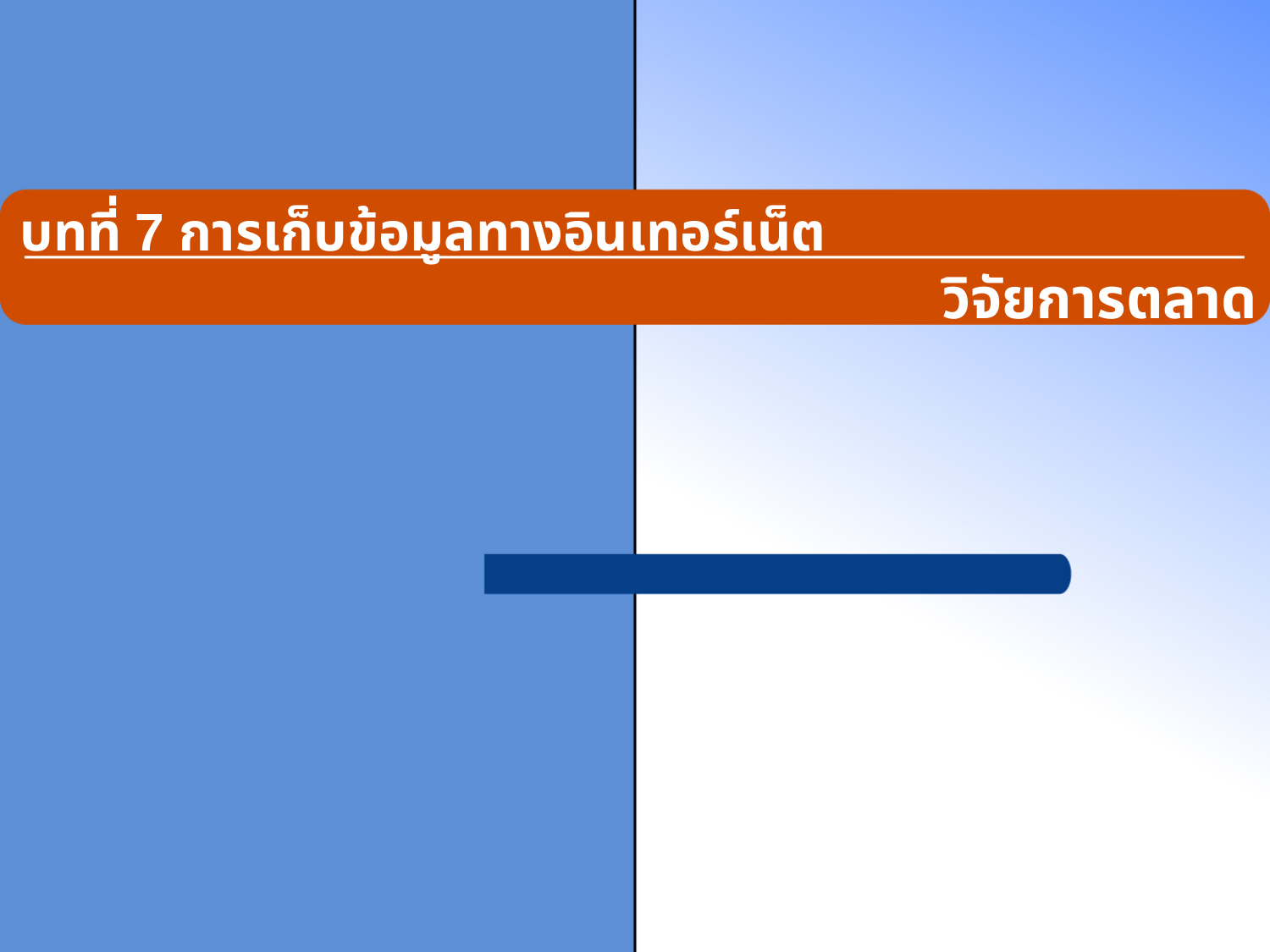

บทที่ 7 การเก็บข้อมูลทางอินเทอร์เน็ต
วิจัยการตลาด